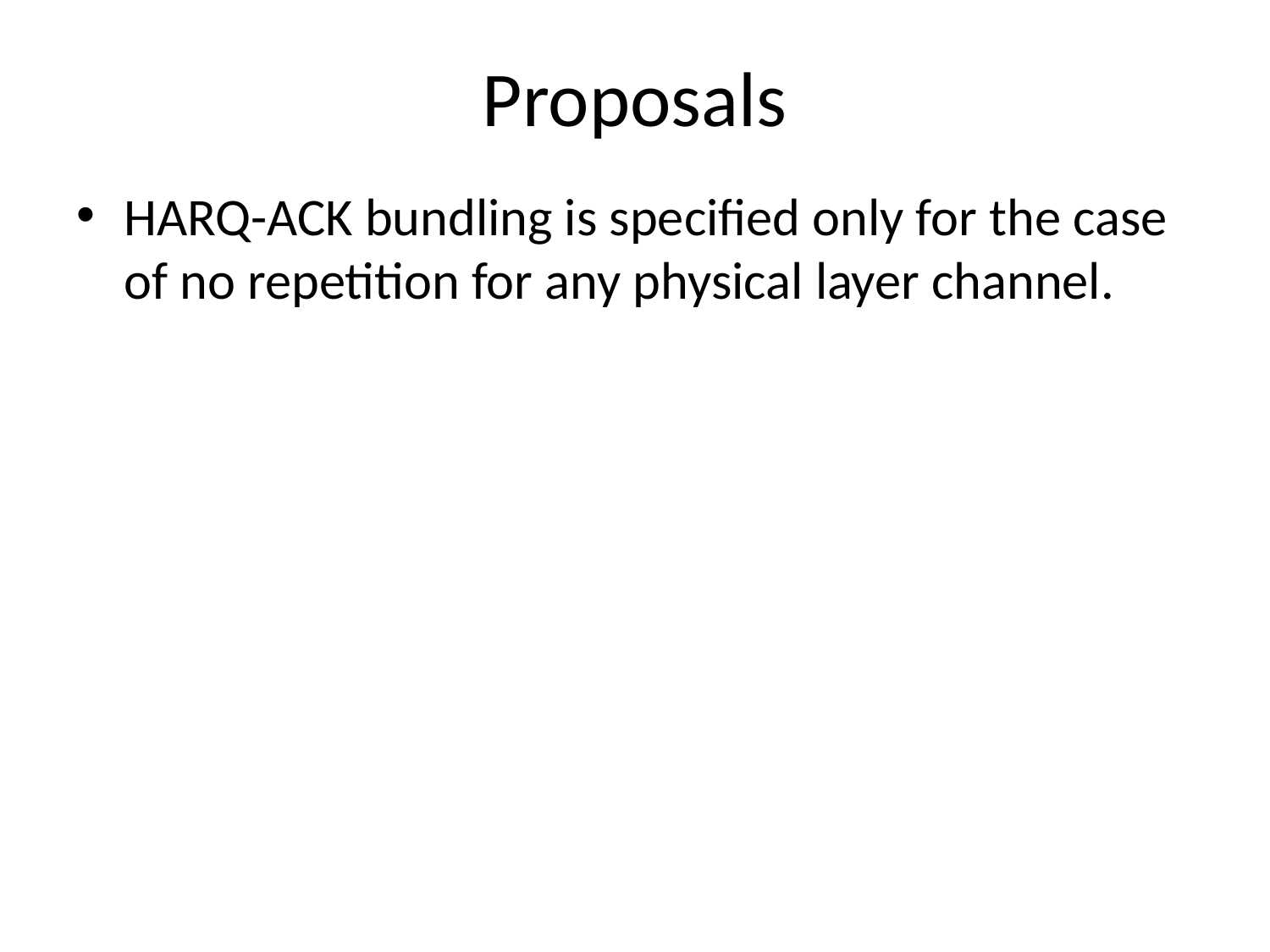

# Proposals
HARQ-ACK bundling is specified only for the case of no repetition for any physical layer channel.